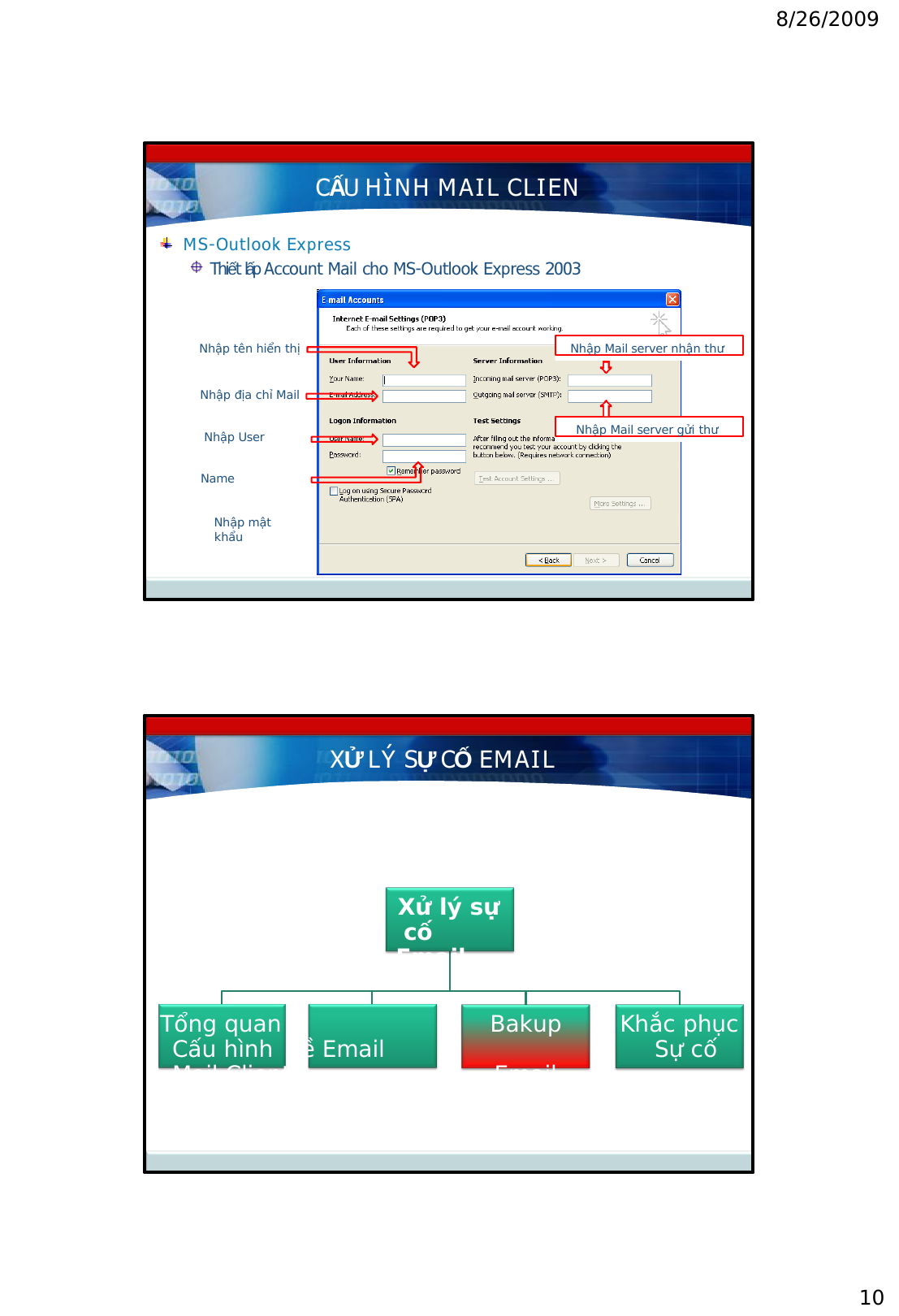

8/26/2009

CẤU HÌNH MAIL CLIEN

MS-Outlook Express
Thiết lấp Account Mail cho MS-Outlook Express 2003

Nhập Mail server nhận thư
Nhập tên hiển thị
Nhập địa chỉ Mail  Nhập User Name

Nhập mật khẩu

Nhập Mail server gửi thư

XỬ LÝ SỰ CỐ EMAIL

Xử lý sự  cố Email

Tổng quan		Cấu hình  về Email	Mail Client
Bakup  Email
Khắc phục  Sự cố

10